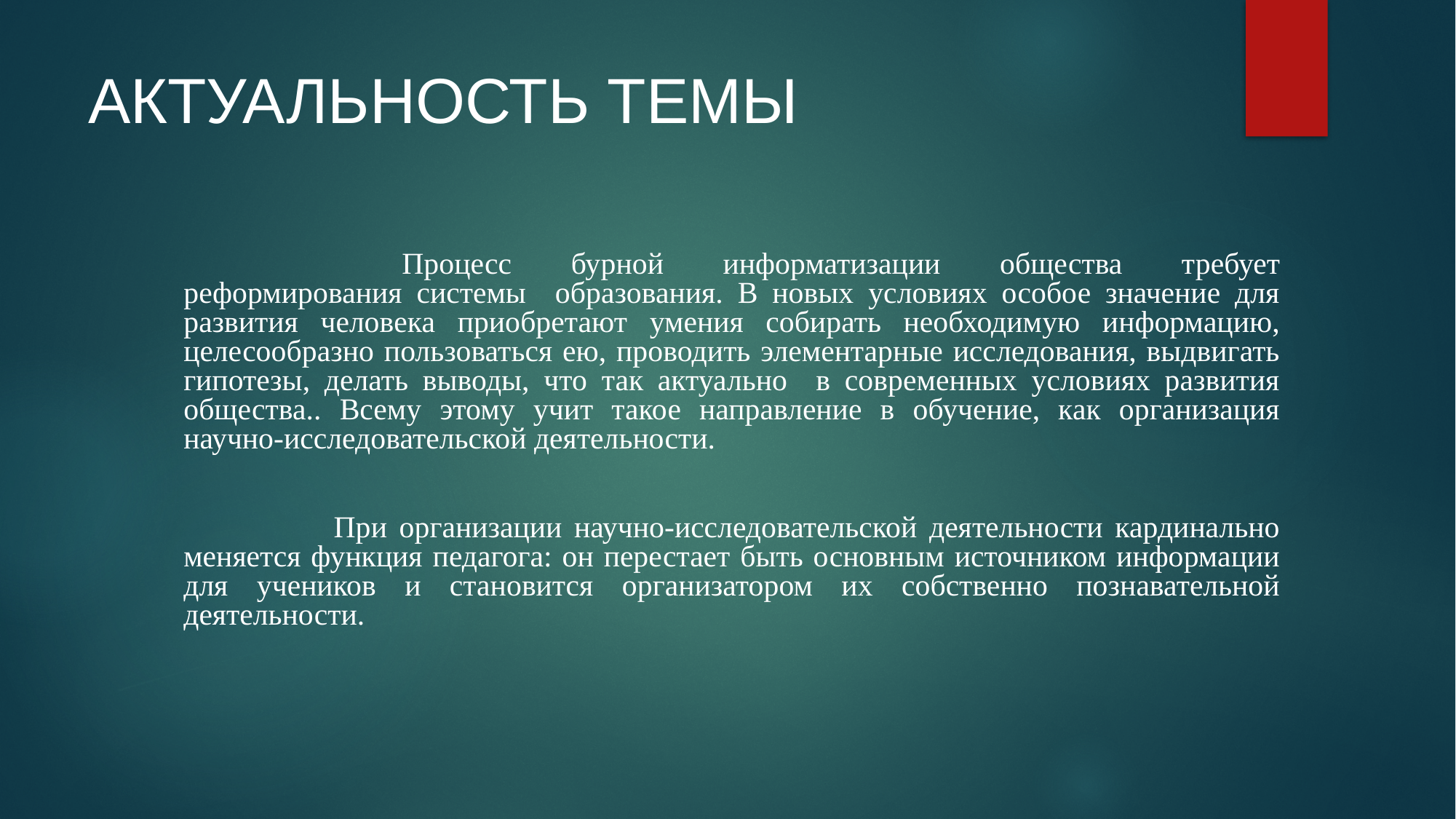

# АКТУАЛЬНОСТЬ ТЕМЫ
			Процесс бурной информатизации общества требует реформирования системы  образования. В новых условиях особое значение для развития человека приобретают умения собирать необходимую информацию, целесообразно пользоваться ею, проводить элементарные исследования, выдвигать гипотезы, делать выводы, что так актуально  в современных условиях развития общества.. Всему этому учит такое направление в обучение, как организация научно-исследовательской деятельности.

         	При организации научно-исследовательской деятельности кардинально меняется функция педагога: он перестает быть основным источником информации для учеников и становится организатором их собственно познавательной деятельности.